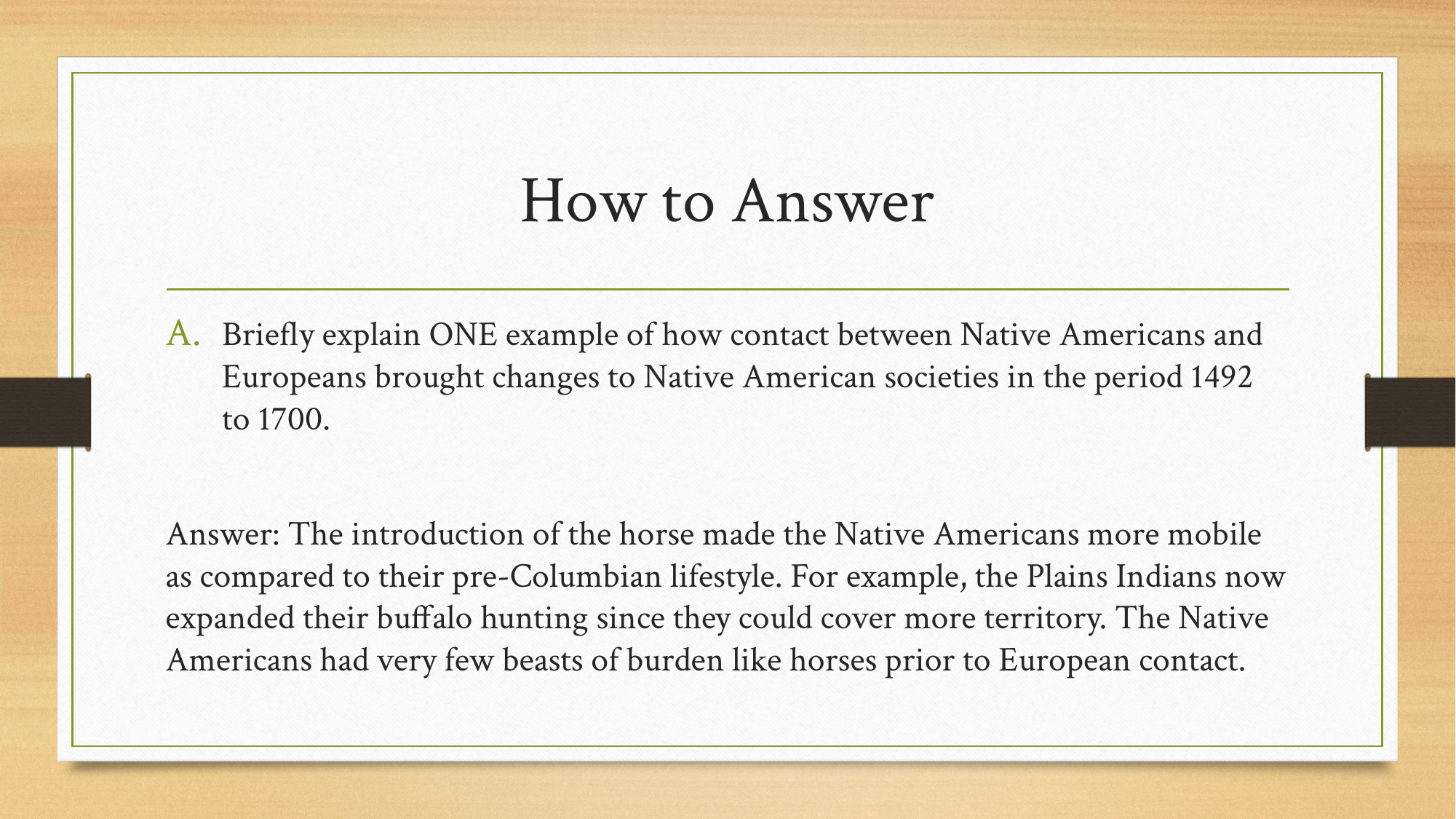

# How to Answer
Briefly explain ONE example of how contact between Native Americans and Europeans brought changes to Native American societies in the period 1492 to 1700.

Answer: The introduction of the horse made the Native Americans more mobile as compared to their pre-Columbian lifestyle. For example, the Plains Indians now expanded their buffalo hunting since they could cover more territory. The Native Americans had very few beasts of burden like horses prior to European contact.